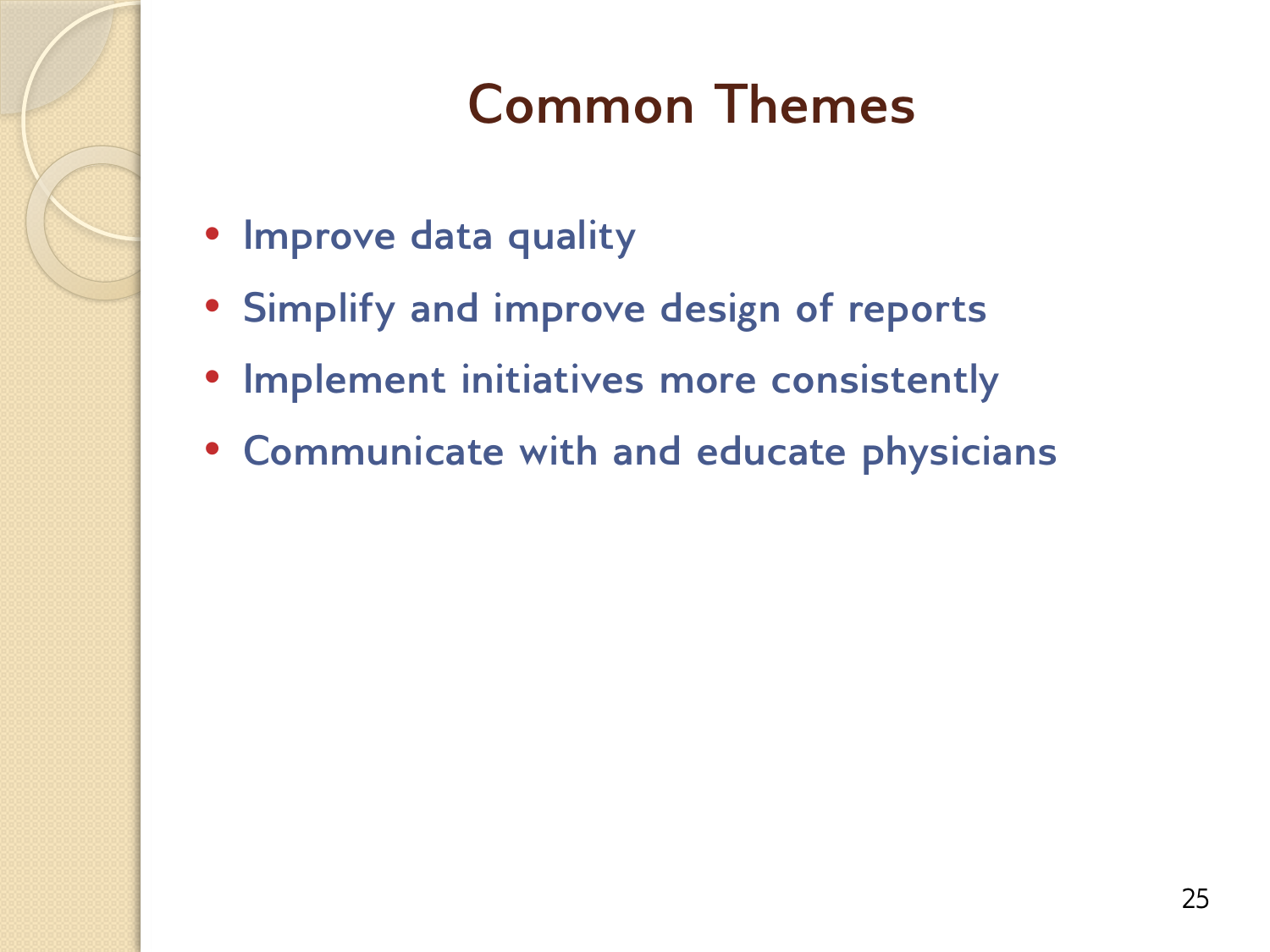

# Common Themes
Improve data quality
Simplify and improve design of reports
Implement initiatives more consistently
Communicate with and educate physicians
25